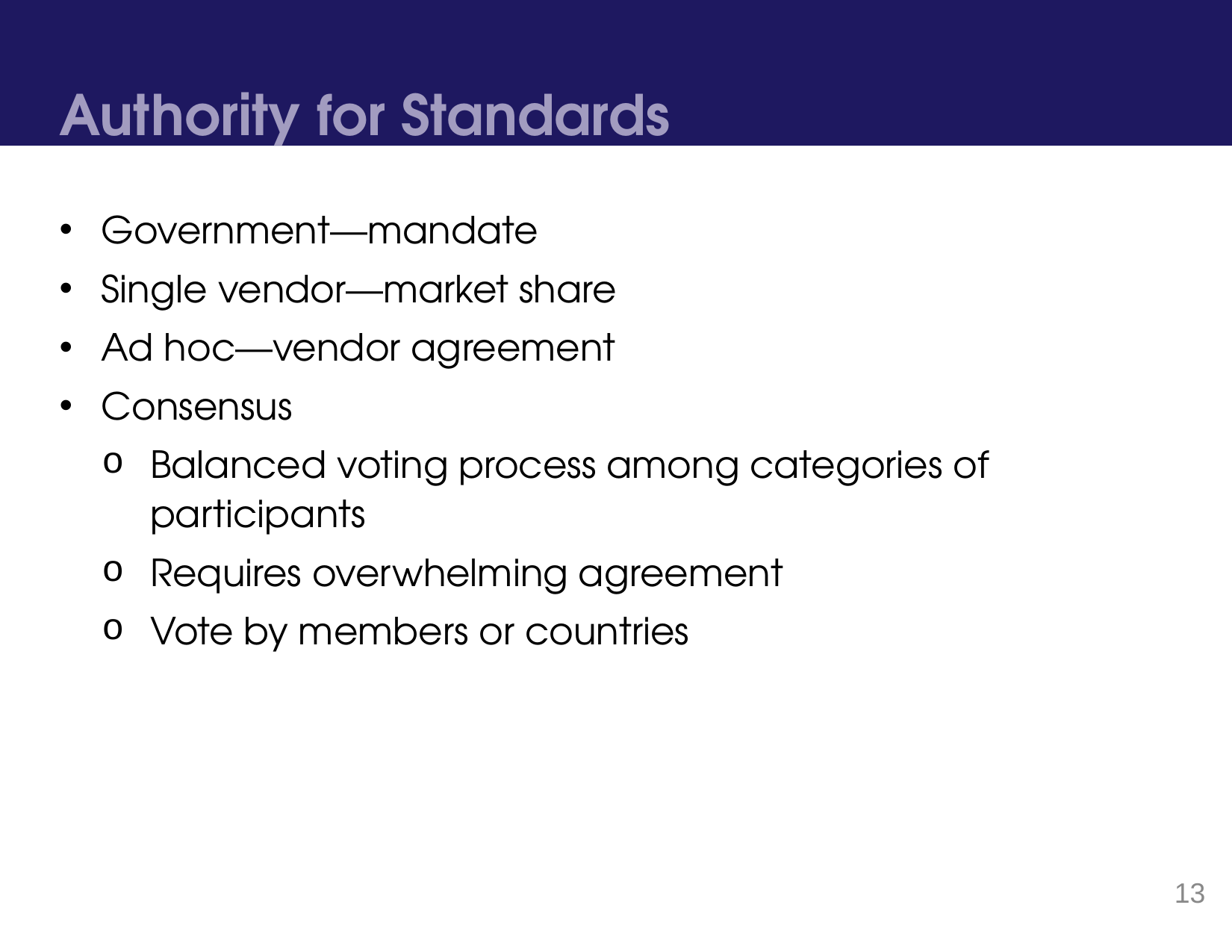

# Authority for Standards
Government—mandate
Single vendor—market share
Ad hoc—vendor agreement
Consensus
Balanced voting process among categories of participants
Requires overwhelming agreement
Vote by members or countries
13